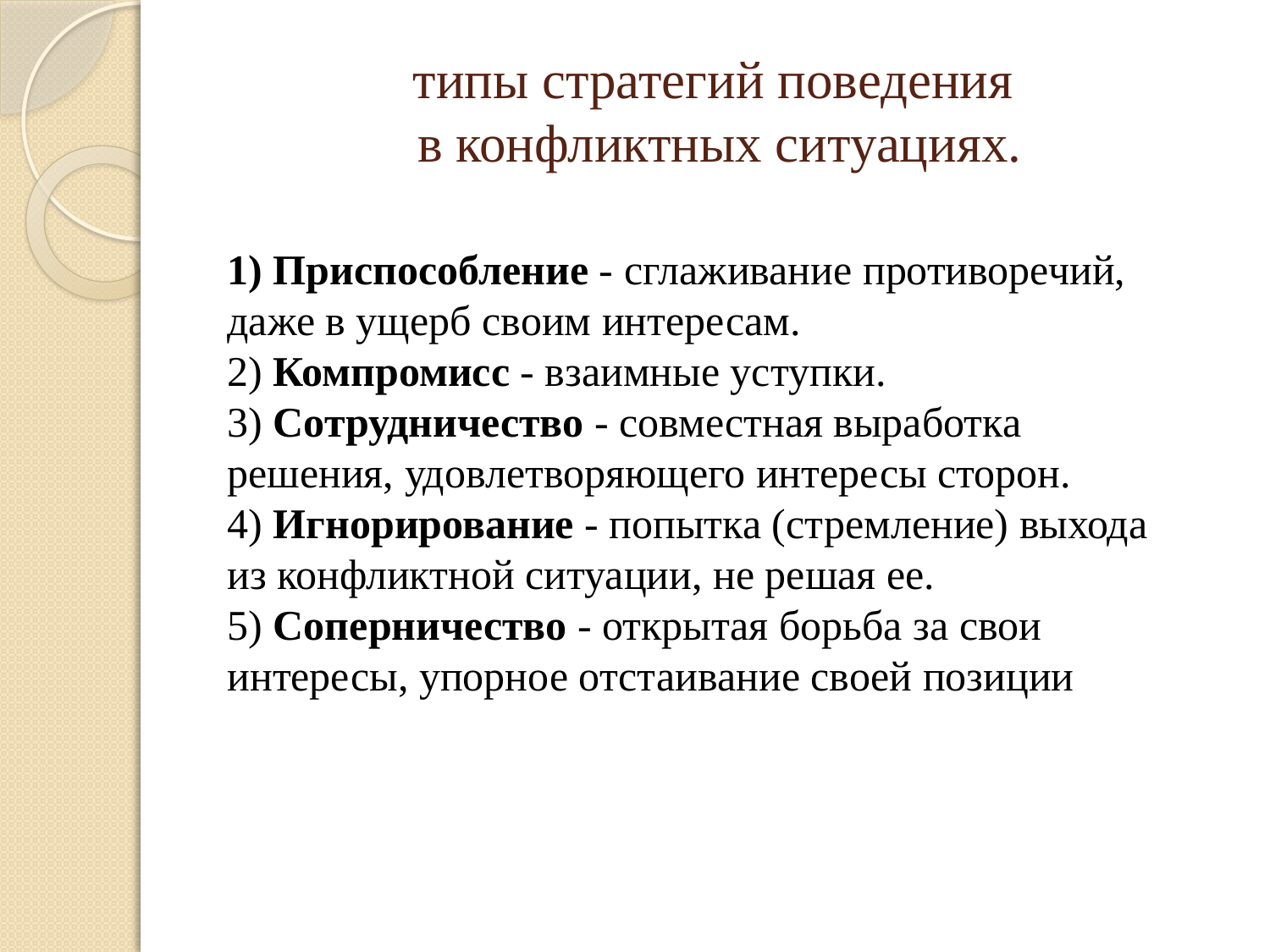

# типы стратегий поведения в конфликтных ситуациях.
1) Приспособление - сглаживание противоречий, даже в ущерб своим интересам.
2) Компромисс - взаимные уступки.
3) Сотрудничество - совместная выработка решения, удов­летворяющего интересы сторон.
4) Игнорирование - попытка (стремление) выхода из кон­фликтной ситуации, не решая ее.
5) Соперничество - открытая борьба за свои интересы, упорное отстаивание своей позиции